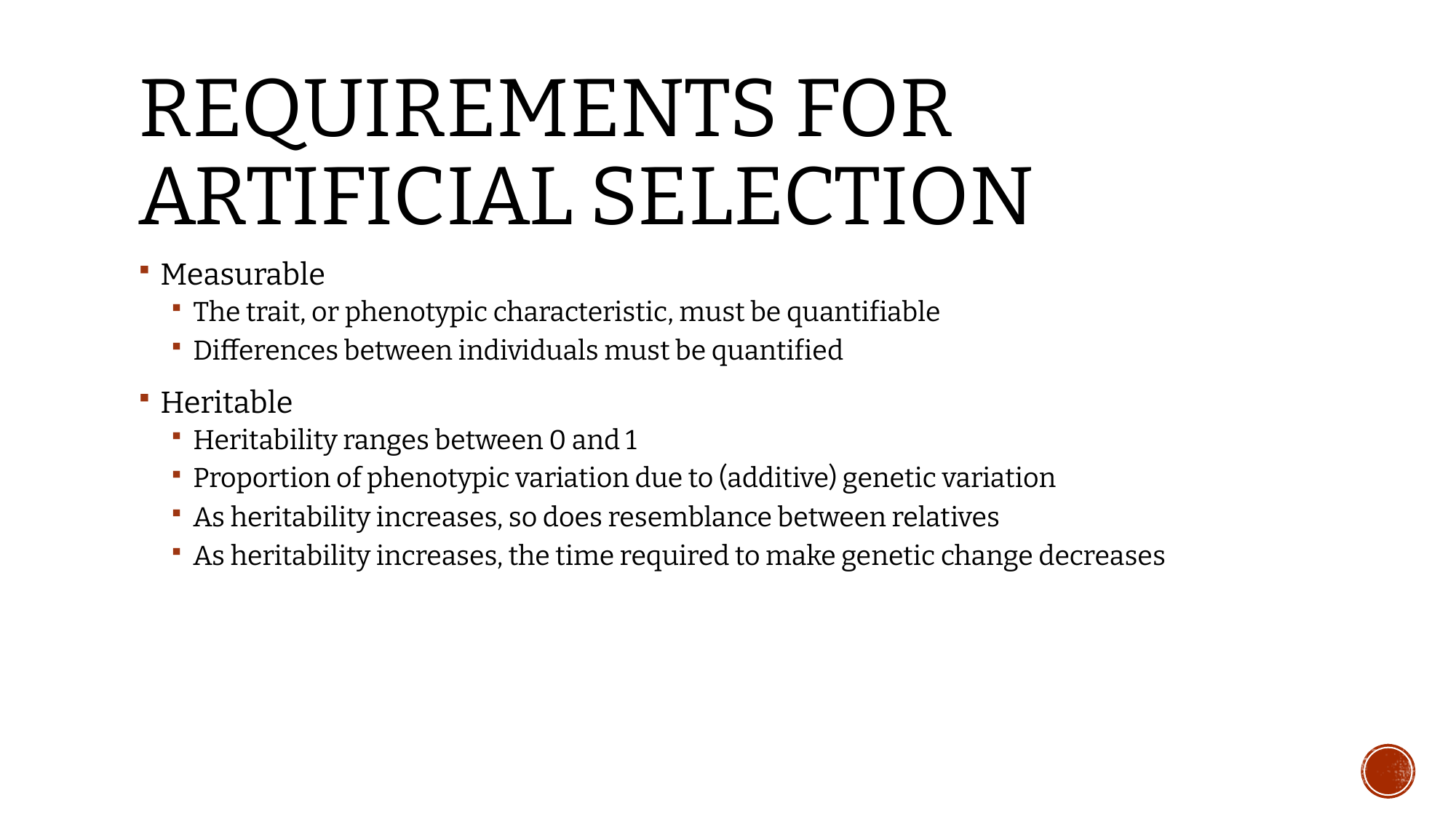

# Requirements for artificial selection
Measurable
The trait, or phenotypic characteristic, must be quantifiable
Differences between individuals must be quantified
Heritable
Heritability ranges between 0 and 1
Proportion of phenotypic variation due to (additive) genetic variation
As heritability increases, so does resemblance between relatives
As heritability increases, the time required to make genetic change decreases